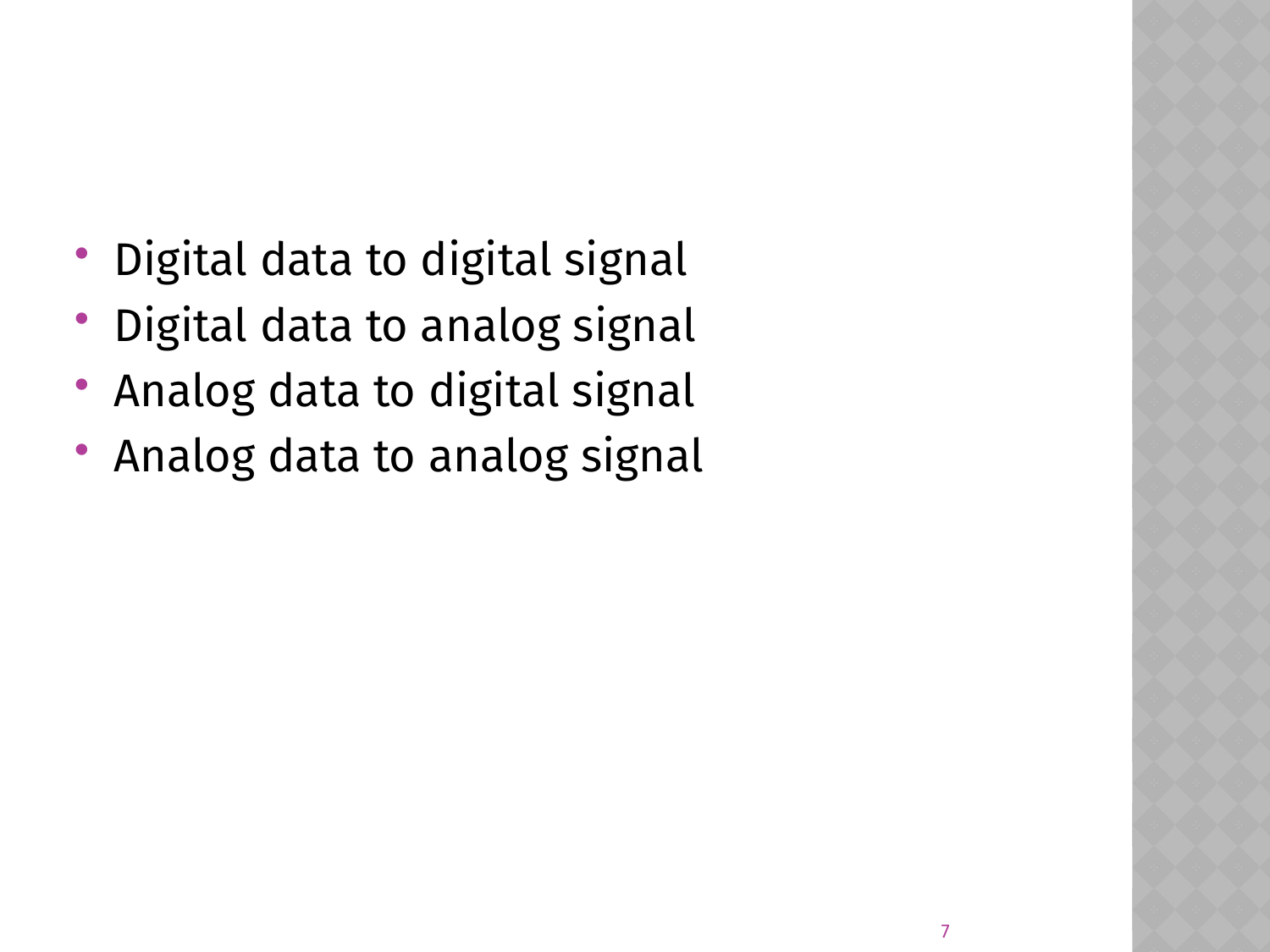

#
Digital data to digital signal
Digital data to analog signal
Analog data to digital signal
Analog data to analog signal

7